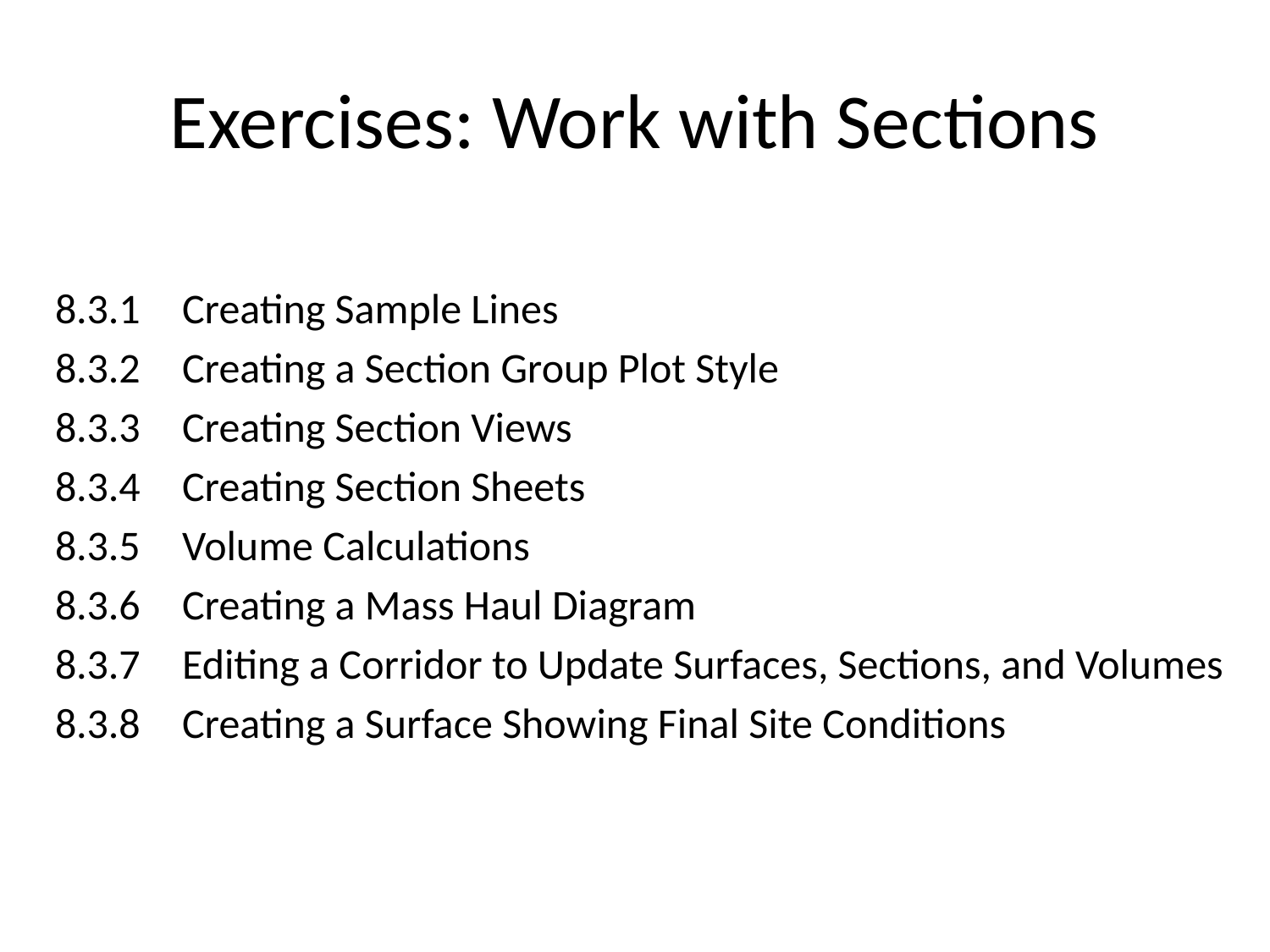

# Exercises: Work with Sections
8.3.1	Creating Sample Lines
8.3.2	Creating a Section Group Plot Style
8.3.3	Creating Section Views
8.3.4	Creating Section Sheets
8.3.5	Volume Calculations
8.3.6	Creating a Mass Haul Diagram
8.3.7	Editing a Corridor to Update Surfaces, Sections, and Volumes
8.3.8	Creating a Surface Showing Final Site Conditions